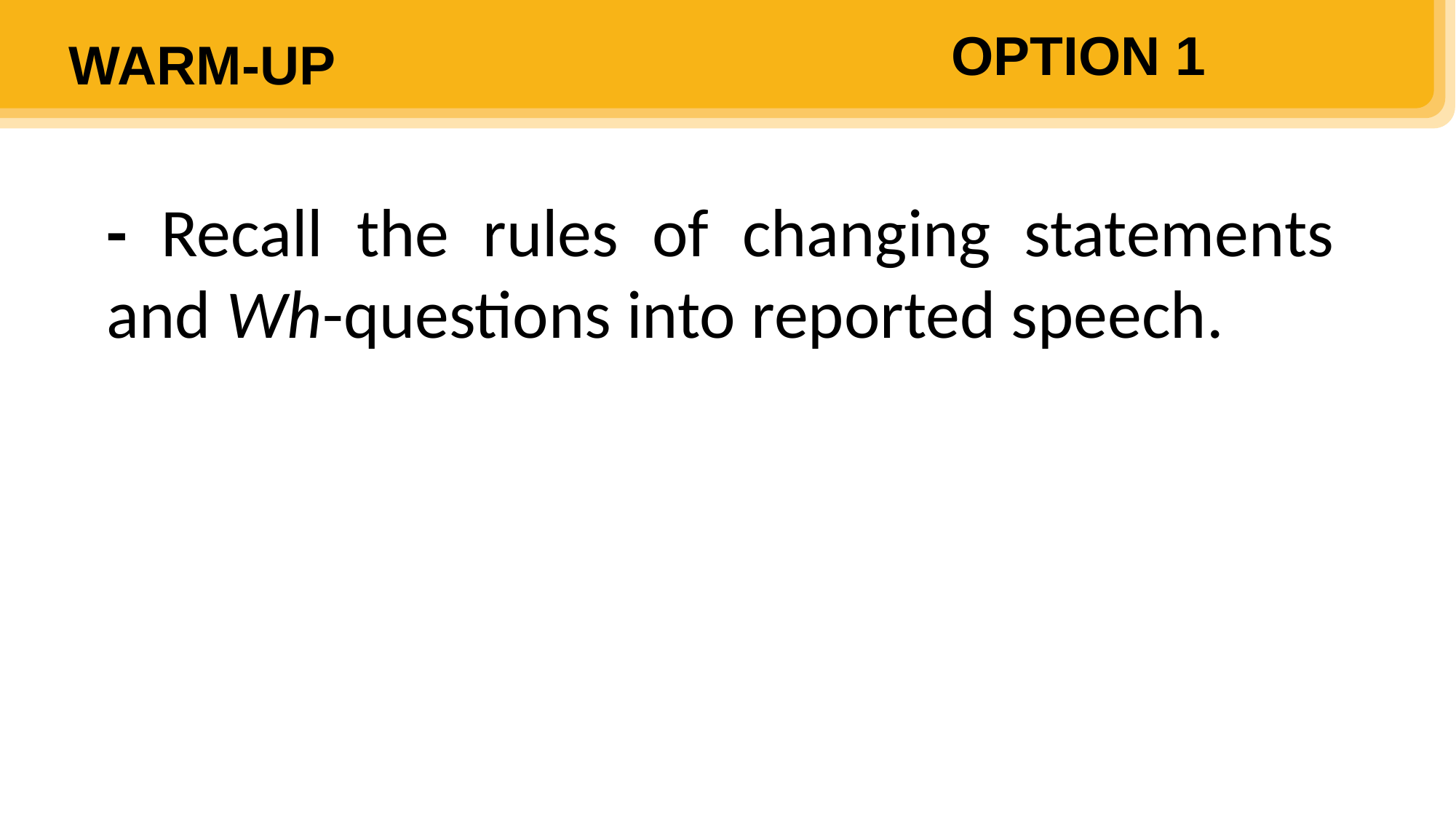

OPTION 1
WARM-UP
- Recall the rules of changing statements and Wh-questions into reported speech.